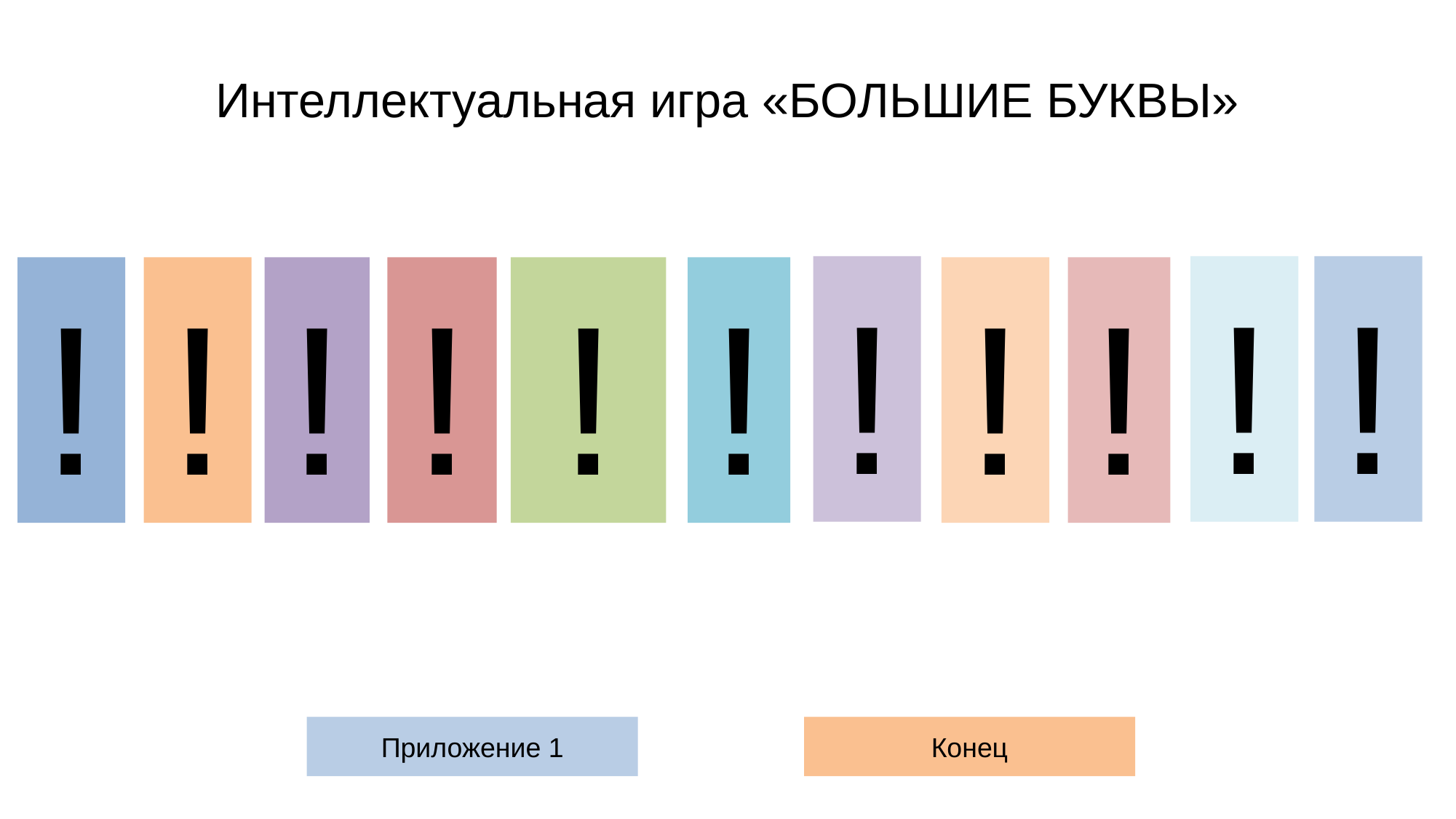

Интеллектуальная игра «БОЛЬШИЕ БУКВЫ»
!
!
!
!
!
!
!
!
!
!
!
Е
С
Т
Е
Ш
Т
Е
У
П
И
В
Приложение 1
Конец